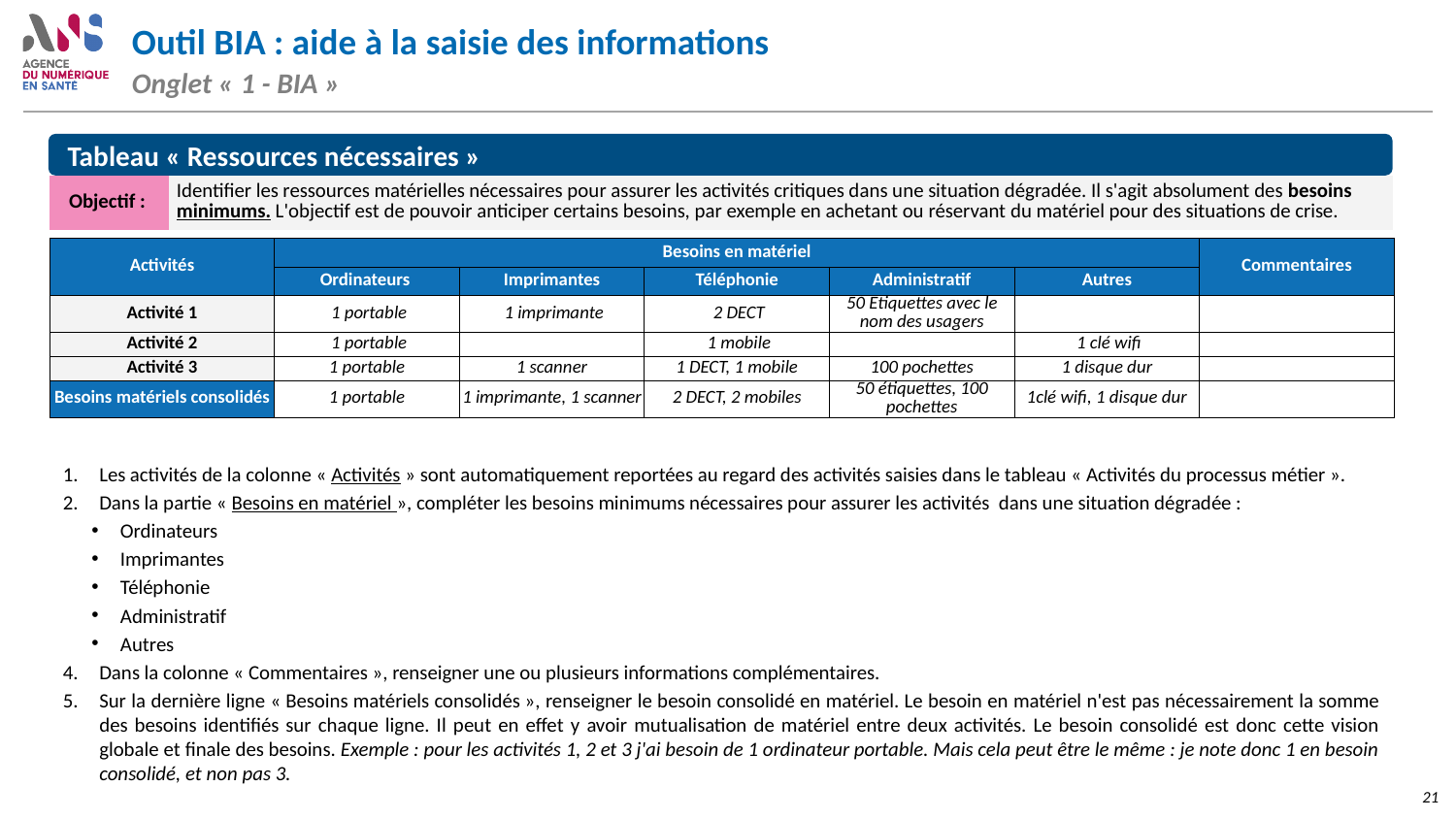

# Outil BIA : aide à la saisie des informations Onglet « 1 - BIA »
Tableau « Ressources nécessaires »
| Objectif : | Identifier les ressources matérielles nécessaires pour assurer les activités critiques dans une situation dégradée. Il s'agit absolument des besoins minimums. L'objectif est de pouvoir anticiper certains besoins, par exemple en achetant ou réservant du matériel pour des situations de crise. |
| --- | --- |
| Activités | Besoins en matériel |  |  |  |  | Commentaires |
| --- | --- | --- | --- | --- | --- | --- |
|  | Ordinateurs | Imprimantes | Téléphonie | Administratif | Autres |  |
| Activité 1 | 1 portable | 1 imprimante | 2 DECT | 50 Etiquettes avec le nom des usagers |  |  |
| Activité 2 | 1 portable |  | 1 mobile |  | 1 clé wifi |  |
| Activité 3 | 1 portable | 1 scanner | 1 DECT, 1 mobile | 100 pochettes | 1 disque dur |  |
| Besoins matériels consolidés | 1 portable | 1 imprimante, 1 scanner | 2 DECT, 2 mobiles | 50 étiquettes, 100 pochettes | 1clé wifi, 1 disque dur |  |
Les activités de la colonne « Activités » sont automatiquement reportées au regard des activités saisies dans le tableau « Activités du processus métier ».
Dans la partie « Besoins en matériel », compléter les besoins minimums nécessaires pour assurer les activités  dans une situation dégradée :
Ordinateurs
Imprimantes
Téléphonie
Administratif
Autres
Dans la colonne « Commentaires », renseigner une ou plusieurs informations complémentaires.
Sur la dernière ligne « Besoins matériels consolidés », renseigner le besoin consolidé en matériel. Le besoin en matériel n'est pas nécessairement la somme des besoins identifiés sur chaque ligne. Il peut en effet y avoir mutualisation de matériel entre deux activités. Le besoin consolidé est donc cette vision globale et finale des besoins. Exemple : pour les activités 1, 2 et 3 j'ai besoin de 1 ordinateur portable. Mais cela peut être le même : je note donc 1 en besoin consolidé, et non pas 3.
21